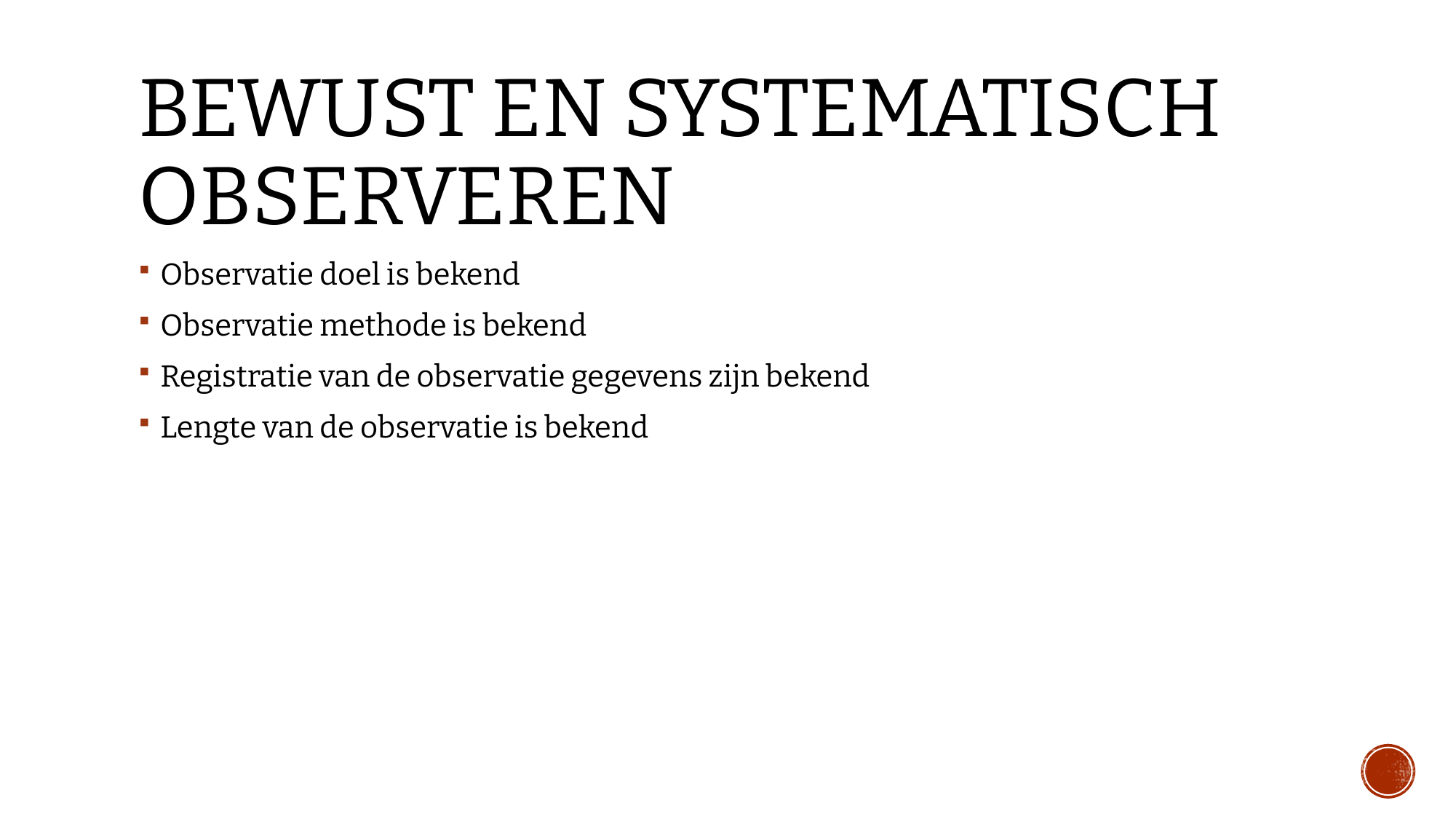

# Bewust en systematisch observeren
Observatie doel is bekend
Observatie methode is bekend
Registratie van de observatie gegevens zijn bekend
Lengte van de observatie is bekend